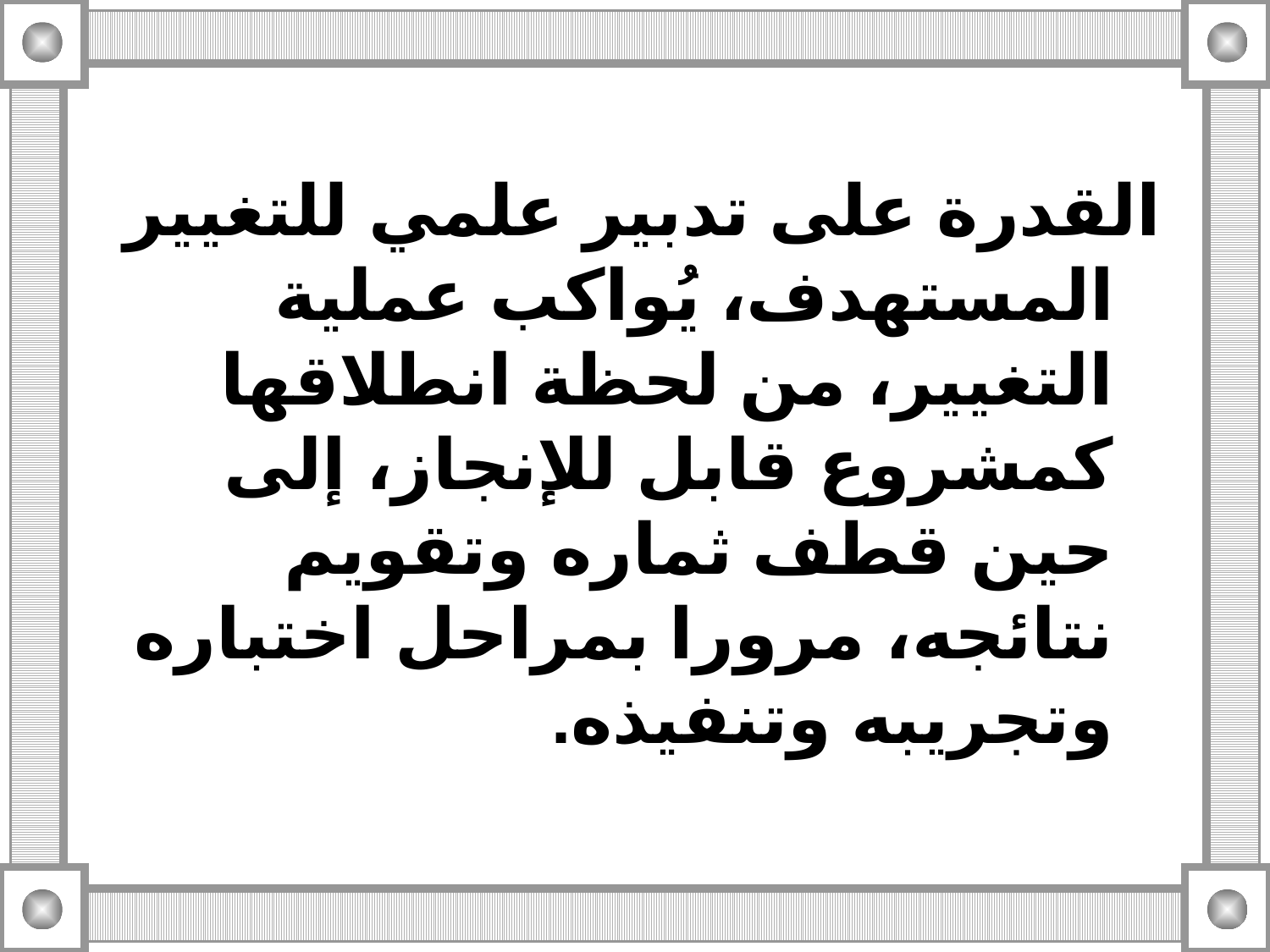

القدرة على تدبير علمي للتغيير المستهدف، يُواكب عملية التغيير، من لحظة انطلاقها كمشروع قابل للإنجاز، إلى حين قطف ثماره وتقويم نتائجه، مرورا بمراحل اختباره وتجريبه وتنفيذه.